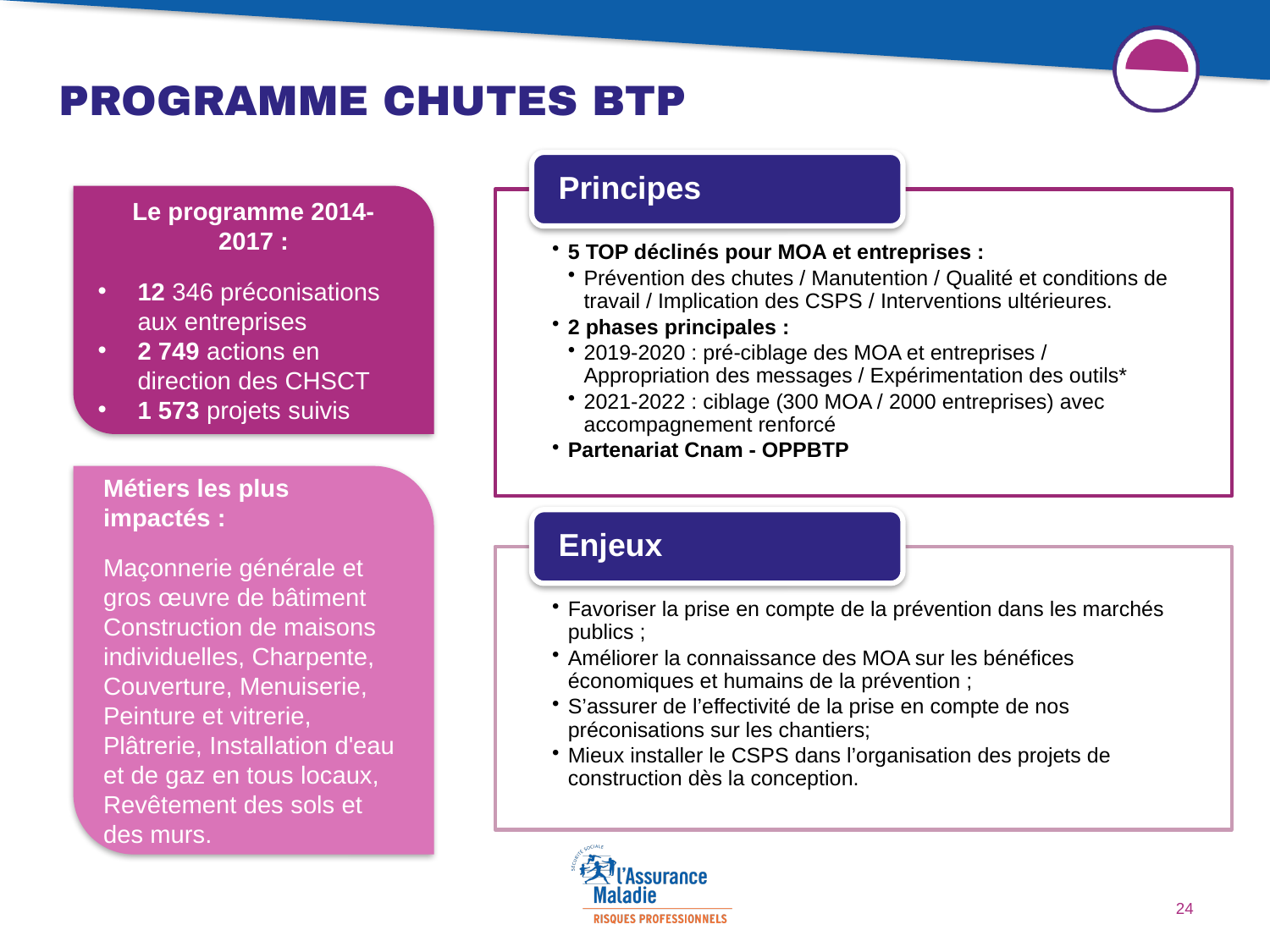

# Programme CHUTES BTP
5 TOP déclinés pour MOA et entreprises :
Prévention des chutes / Manutention / Qualité et conditions de travail / Implication des CSPS / Interventions ultérieures.
2 phases principales :
2019-2020 : pré-ciblage des MOA et entreprises / Appropriation des messages / Expérimentation des outils*
2021-2022 : ciblage (300 MOA / 2000 entreprises) avec accompagnement renforcé
Partenariat Cnam - OPPBTP

Principes
Favoriser la prise en compte de la prévention dans les marchés publics ;
Améliorer la connaissance des MOA sur les bénéfices économiques et humains de la prévention ;
S’assurer de l’effectivité de la prise en compte de nos préconisations sur les chantiers;
Mieux installer le CSPS dans l’organisation des projets de construction dès la conception.

Enjeux
Le programme 2014-2017 :
12 346 préconisations aux entreprises
2 749 actions en direction des CHSCT
1 573 projets suivis
Métiers les plus impactés :
Maçonnerie générale et gros œuvre de bâtiment
Construction de maisons individuelles, Charpente, Couverture, Menuiserie, Peinture et vitrerie, Plâtrerie, Installation d'eau et de gaz en tous locaux, Revêtement des sols et des murs.
24